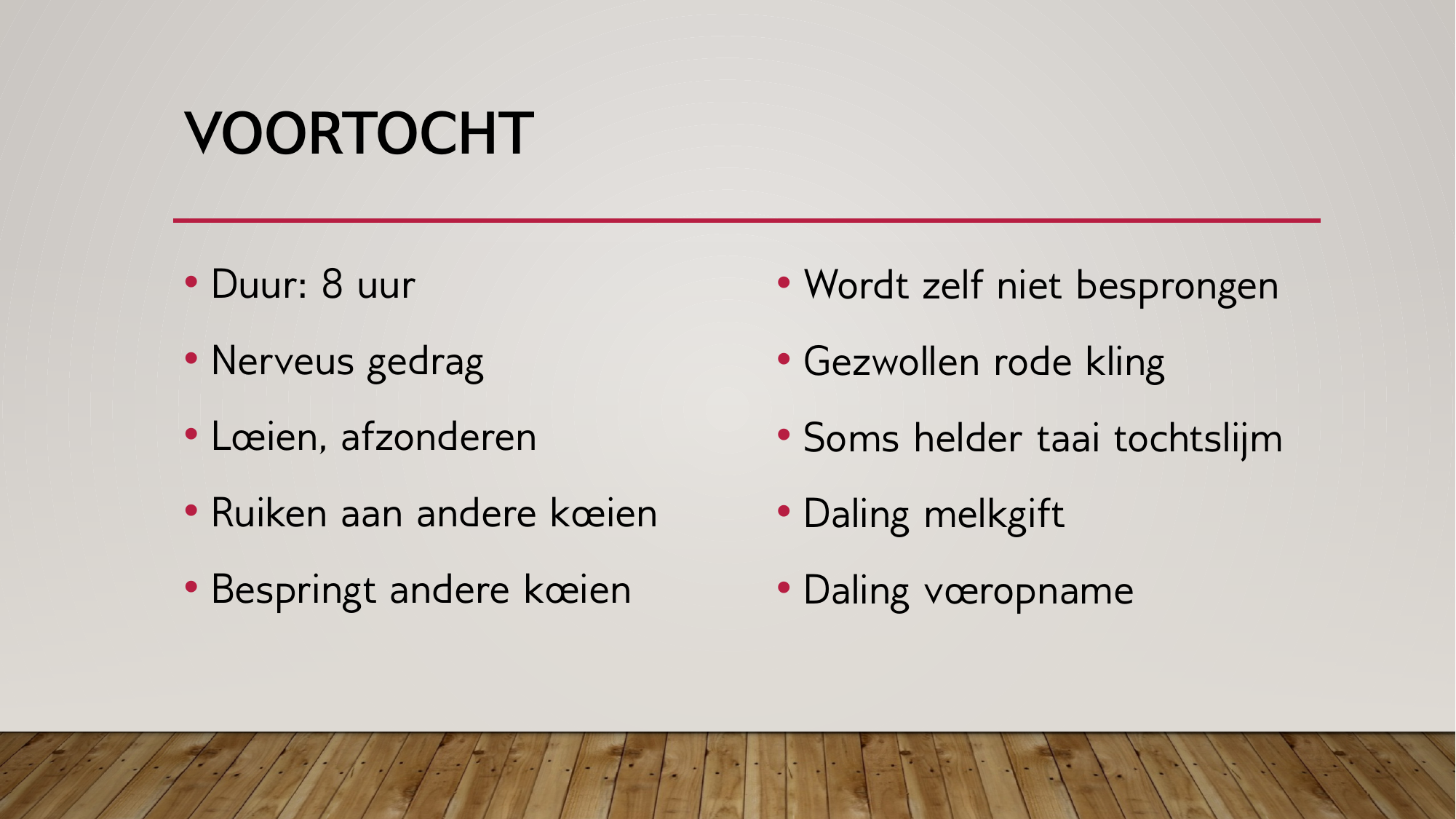

# voortocht
Duur: 8 uur
Nerveus gedrag
Loeien, afzonderen
Ruiken aan andere koeien
Bespringt andere koeien
Wordt zelf niet besprongen
Gezwollen rode kling
Soms helder taai tochtslijm
Daling melkgift
Daling voeropname